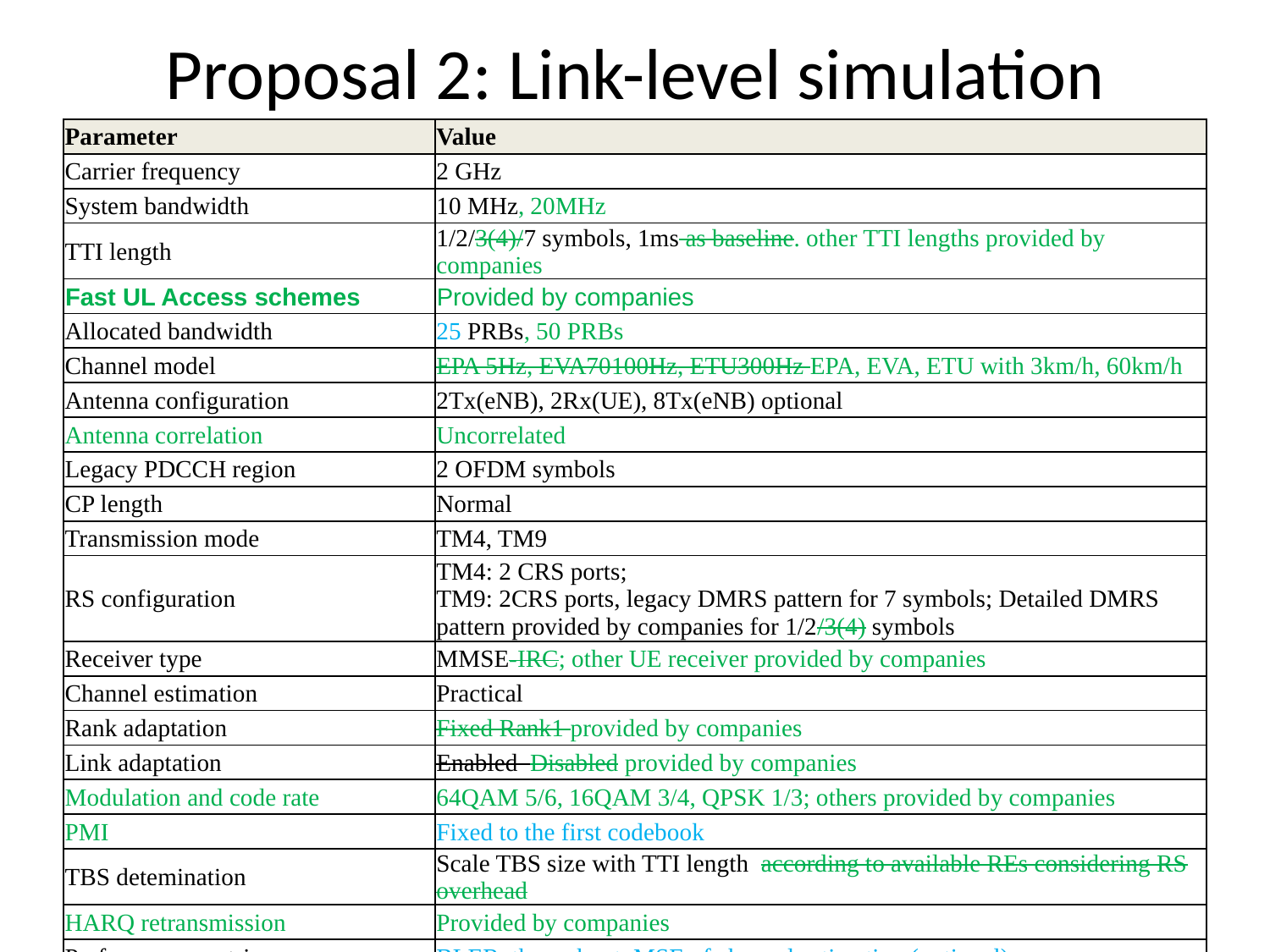

# Proposal 2: Link-level simulation assumptions for shortened PDSCH
| Parameter | Value |
| --- | --- |
| Carrier frequency | 2 GHz |
| System bandwidth | 10 MHz, 20MHz |
| TTI length | 1/2/3(4)/7 symbols, 1ms as baseline. other TTI lengths provided by companies |
| Fast UL Access schemes | Provided by companies |
| Allocated bandwidth | 25 PRBs, 50 PRBs |
| Channel model | EPA 5Hz, EVA70100Hz, ETU300Hz EPA, EVA, ETU with 3km/h, 60km/h |
| Antenna configuration | 2Tx(eNB), 2Rx(UE), 8Tx(eNB) optional |
| Antenna correlation | Uncorrelated |
| Legacy PDCCH region | 2 OFDM symbols |
| CP length | Normal |
| Transmission mode | TM4, TM9 |
| RS configuration | TM4: 2 CRS ports; TM9: 2CRS ports, legacy DMRS pattern for 7 symbols; Detailed DMRS pattern provided by companies for 1/2/3(4) symbols |
| Receiver type | MMSE-IRC; other UE receiver provided by companies |
| Channel estimation | Practical |
| Rank adaptation | Fixed Rank1 provided by companies |
| Link adaptation | Enabled Disabled provided by companies |
| Modulation and code rate | 64QAM 5/6, 16QAM 3/4, QPSK 1/3; others provided by companies |
| PMI | Fixed to the first codebook |
| TBS detemination | Scale TBS size with TTI length according to available REs considering RS overhead |
| HARQ retransmission | Provided by companies |
| Performance metrics | BLER, throughput, MSE of channel estimation (optional) |